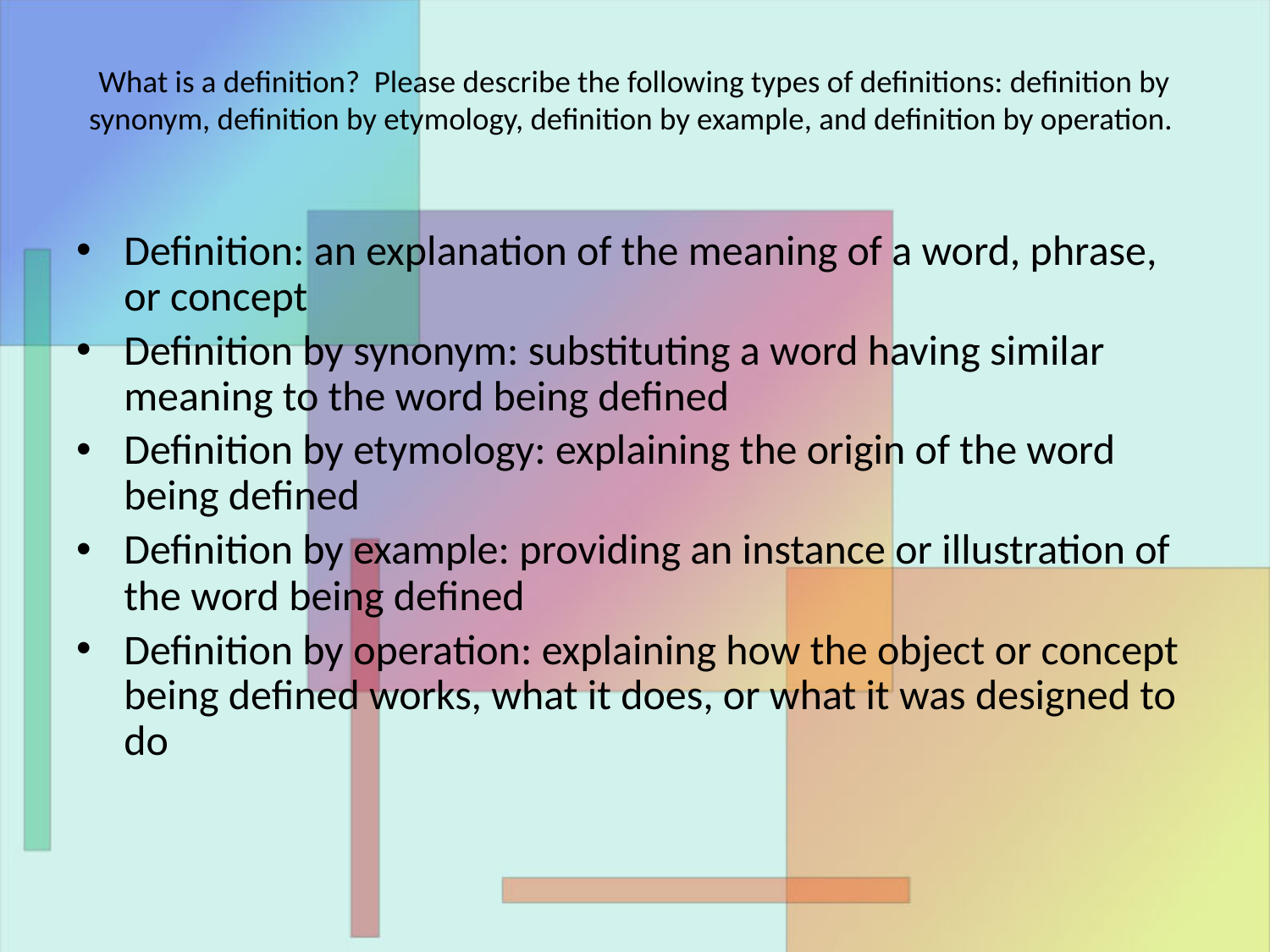

# What is a definition?  Please describe the following types of definitions: definition by synonym, definition by etymology, definition by example, and definition by operation.
Definition: an explanation of the meaning of a word, phrase, or concept
Definition by synonym: substituting a word having similar meaning to the word being defined
Definition by etymology: explaining the origin of the word being defined
Definition by example: providing an instance or illustration of the word being defined
Definition by operation: explaining how the object or concept being defined works, what it does, or what it was designed to do